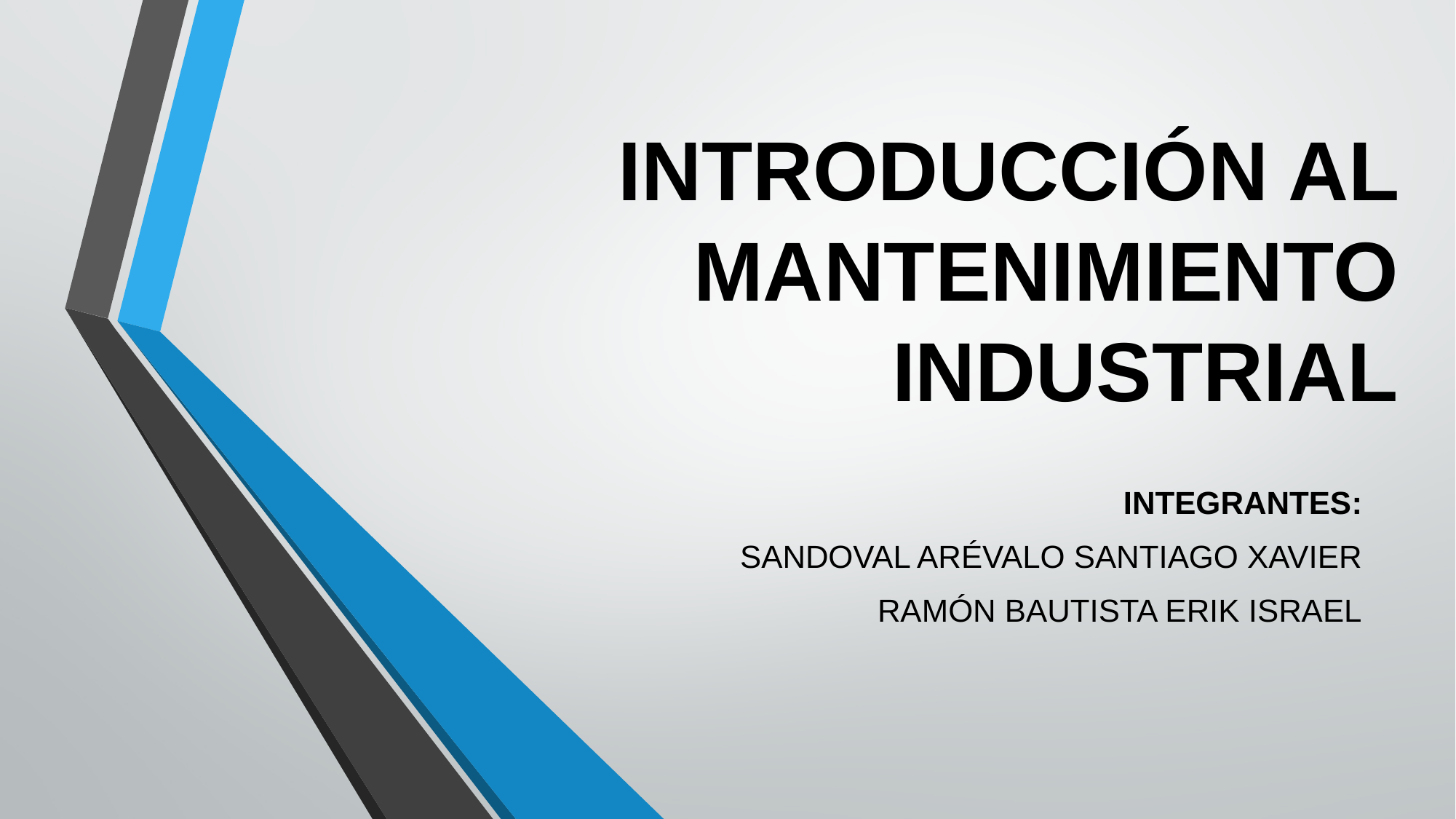

# INTRODUCCIÓN AL MANTENIMIENTO INDUSTRIAL
INTEGRANTES:
SANDOVAL ARÉVALO SANTIAGO XAVIER
RAMÓN BAUTISTA ERIK ISRAEL